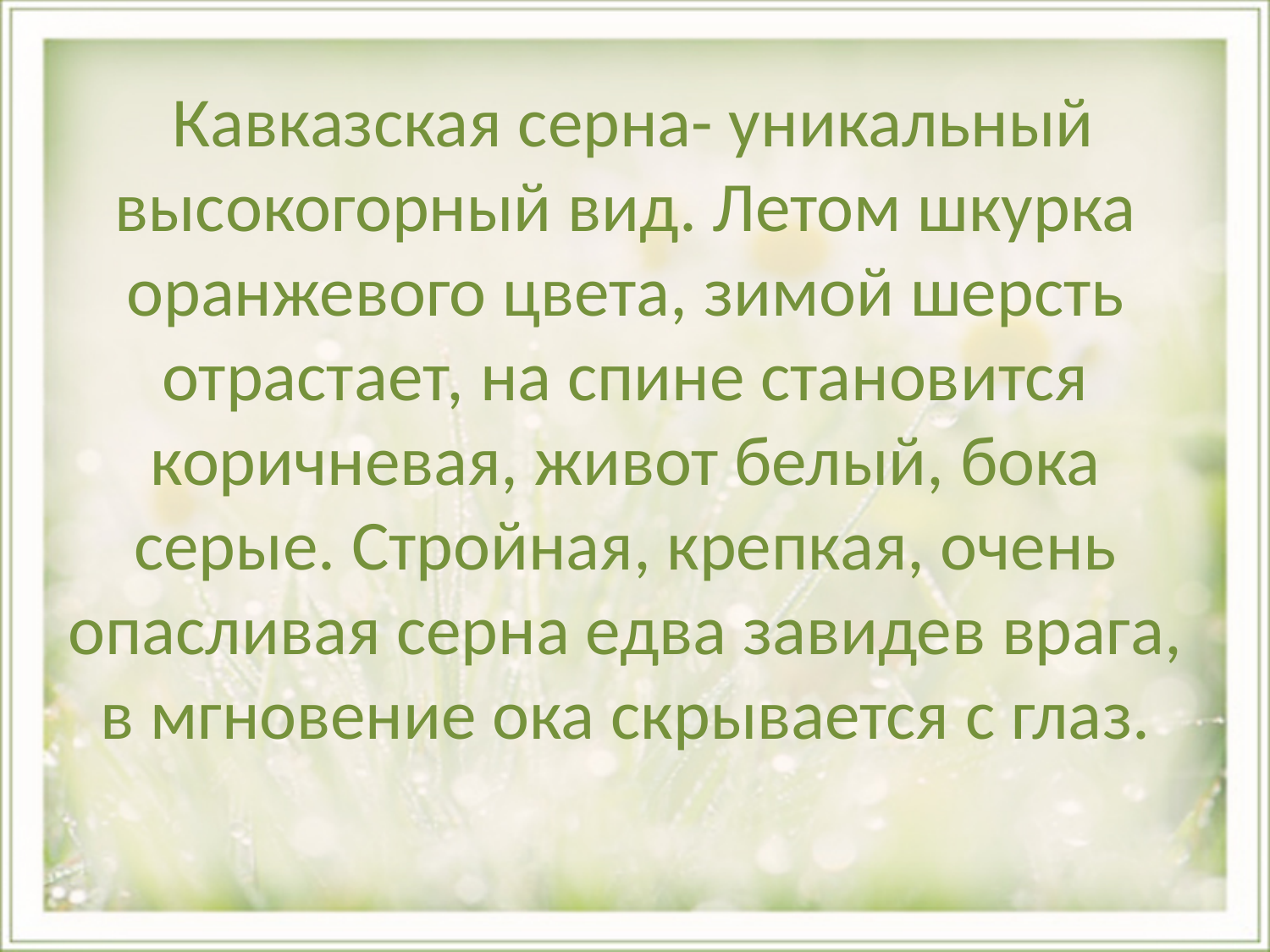

# Кавказская серна- уникальный высокогорный вид. Летом шкурка оранжевого цвета, зимой шерсть отрастает, на спине становится коричневая, живот белый, бока серые. Стройная, крепкая, очень опасливая серна едва завидев врага, в мгновение ока скрывается с глаз.